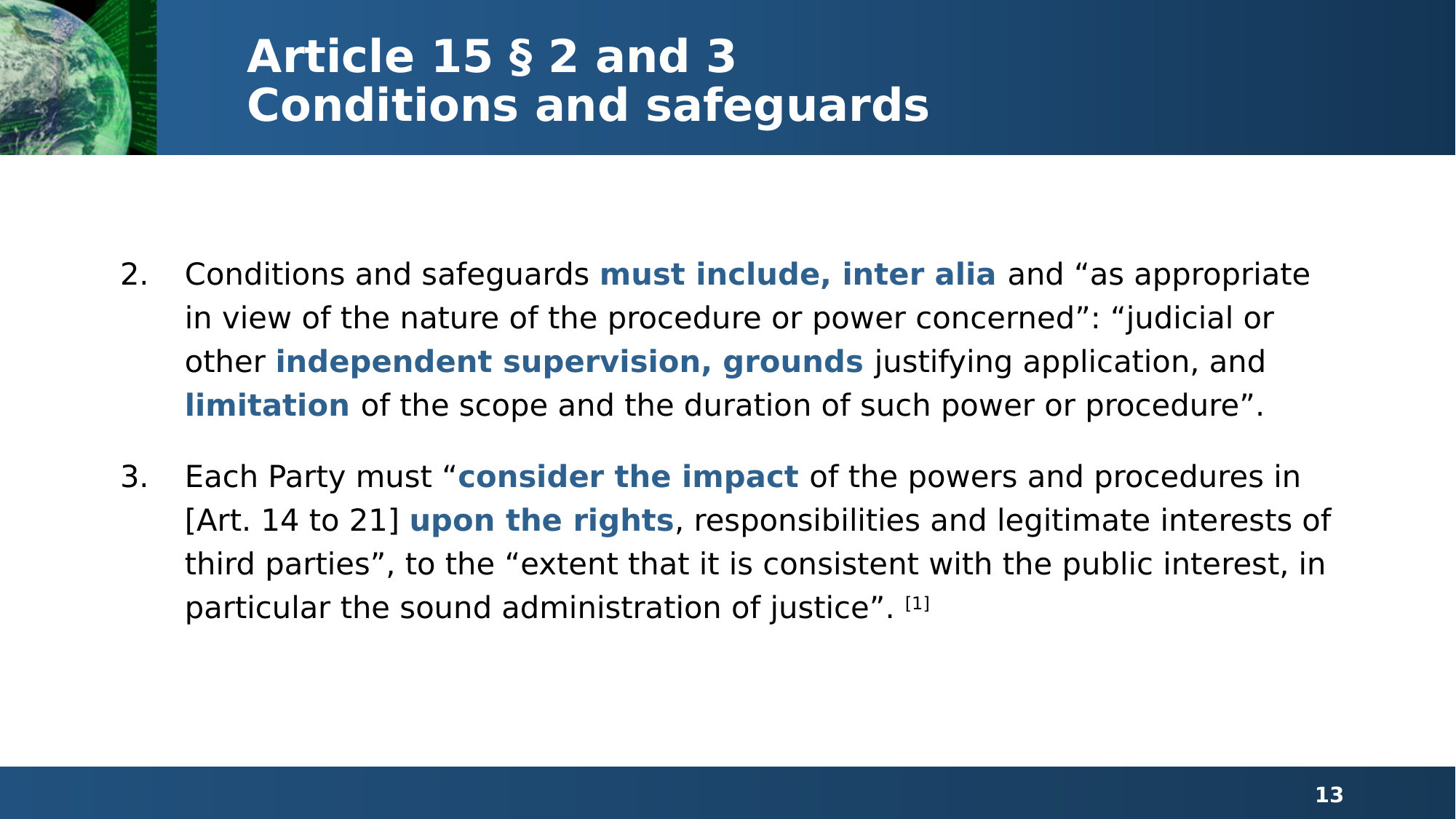

# Article 15 § 2 and 3 Conditions and safeguards
Conditions and safeguards must include, inter alia and “as appropriate in view of the nature of the procedure or power concerned”: “judicial or other independent supervision, grounds justifying application, and limitation of the scope and the duration of such power or procedure”.
Each Party must “consider the impact of the powers and procedures in [Art. 14 to 21] upon the rights, responsibilities and legitimate interests of third parties”, to the “extent that it is consistent with the public interest, in particular the sound administration of justice”. [1]
13